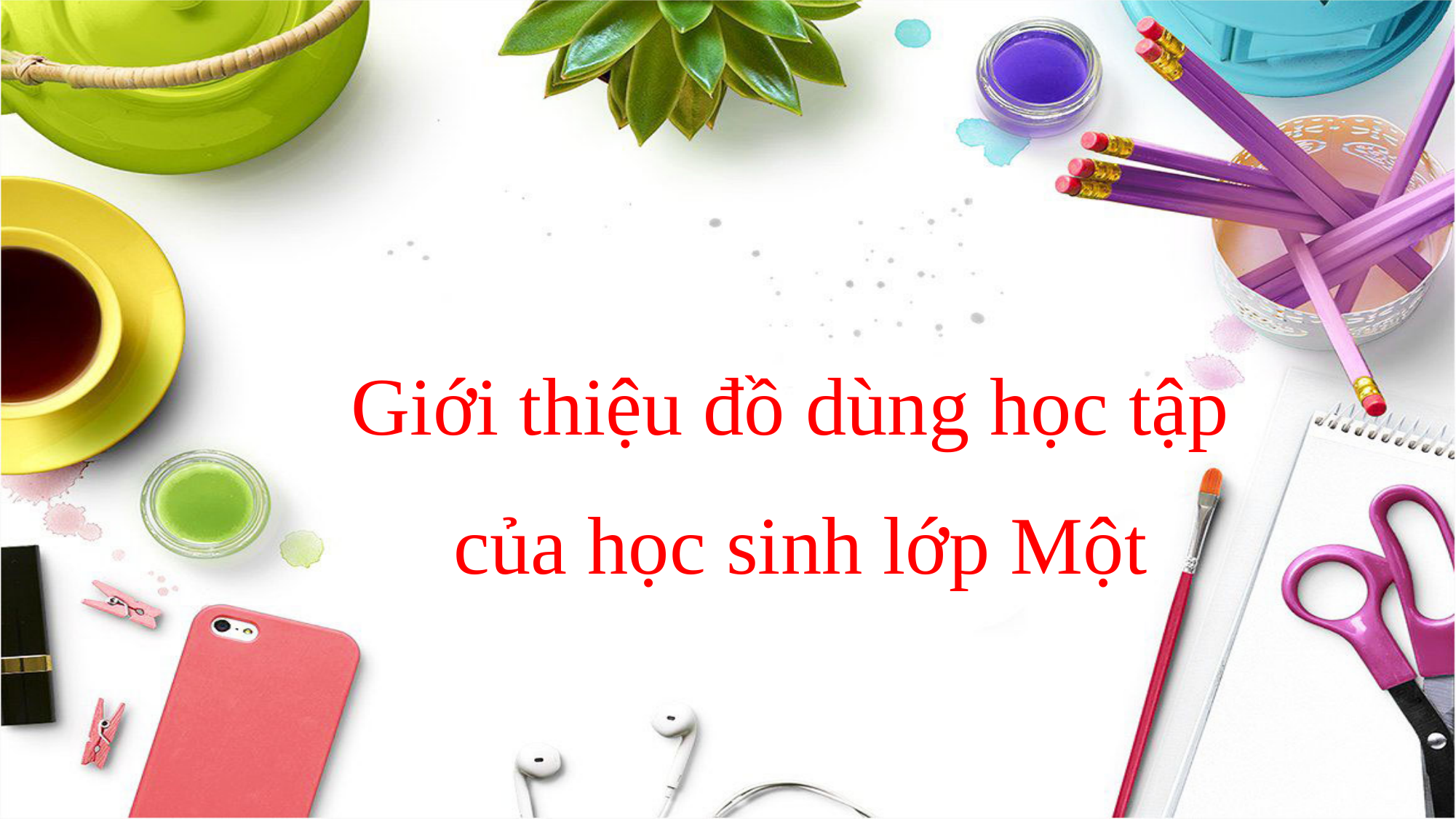

Giới thiệu đồ dùng học tập
của học sinh lớp Một